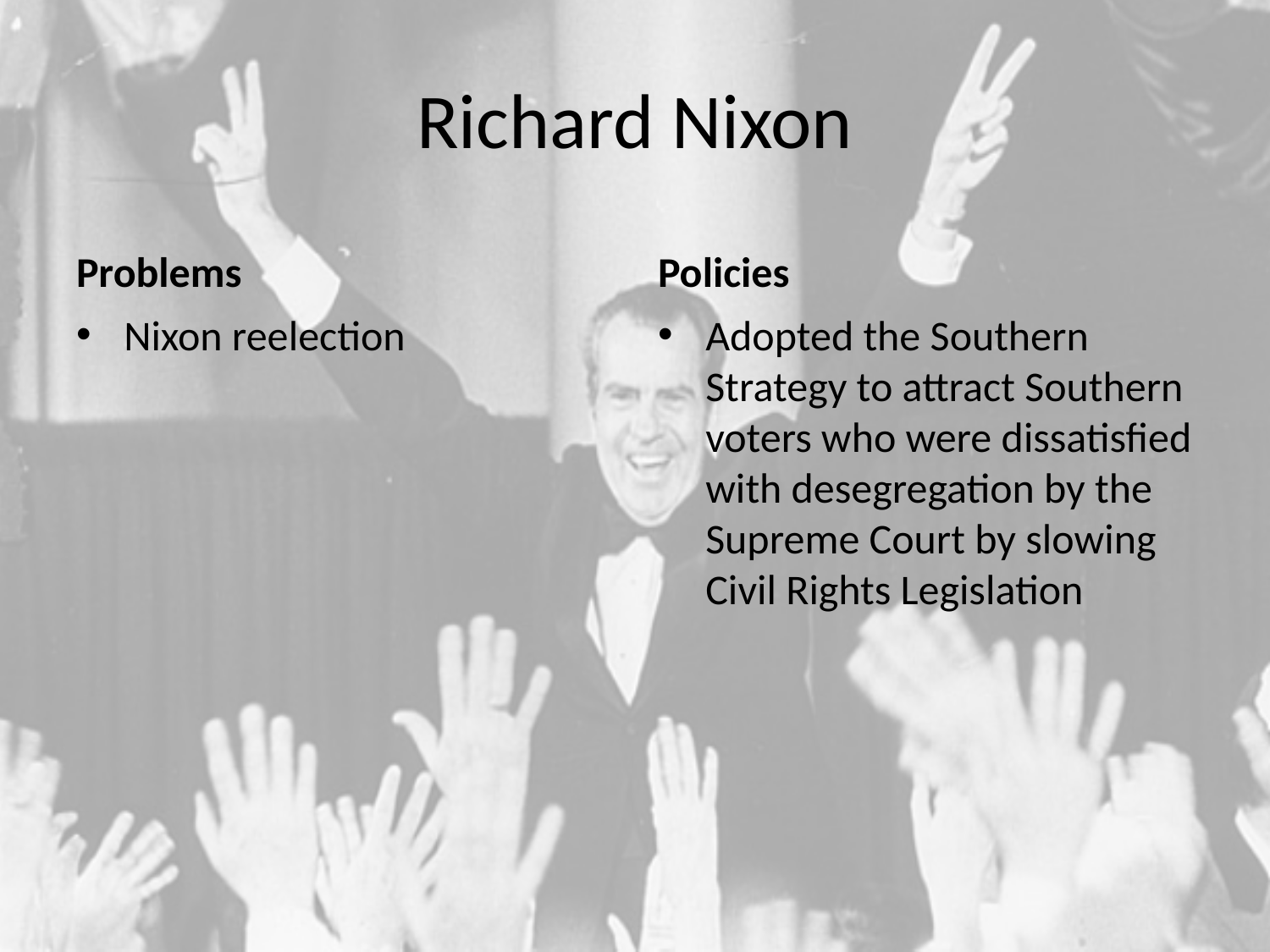

# Richard Nixon
Problems
Policies
Nixon reelection
Adopted the Southern Strategy to attract Southern voters who were dissatisfied with desegregation by the Supreme Court by slowing Civil Rights Legislation